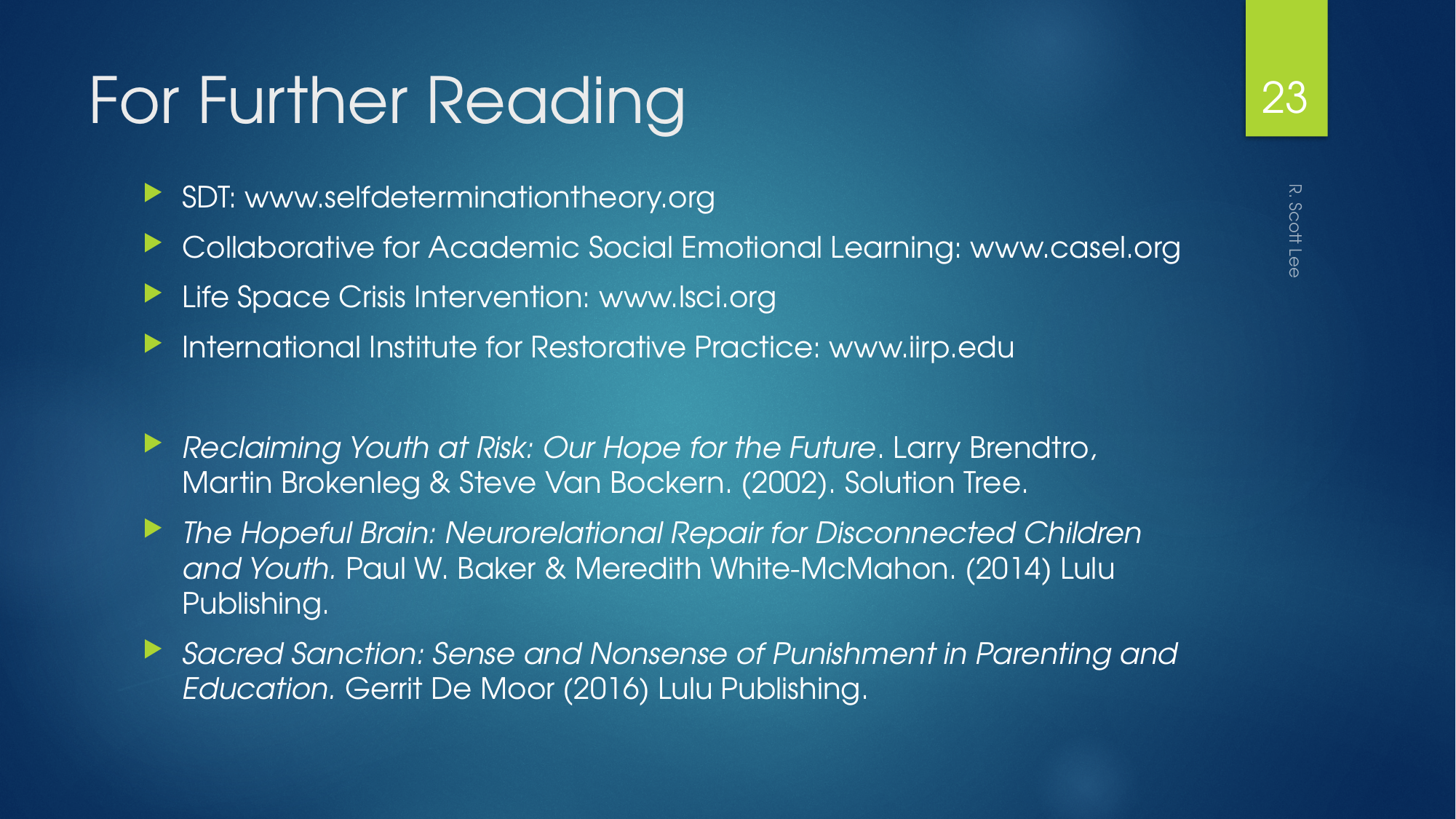

23
# For Further Reading
SDT: www.selfdeterminationtheory.org
Collaborative for Academic Social Emotional Learning: www.casel.org
Life Space Crisis Intervention: www.lsci.org
International Institute for Restorative Practice: www.iirp.edu

Reclaiming Youth at Risk: Our Hope for the Future. Larry Brendtro, Martin Brokenleg & Steve Van Bockern. (2002). Solution Tree.
The Hopeful Brain: Neurorelational Repair for Disconnected Children and Youth. Paul W. Baker & Meredith White-McMahon. (2014) Lulu Publishing.
Sacred Sanction: Sense and Nonsense of Punishment in Parenting and Education. Gerrit De Moor (2016) Lulu Publishing.
R. Scott Lee